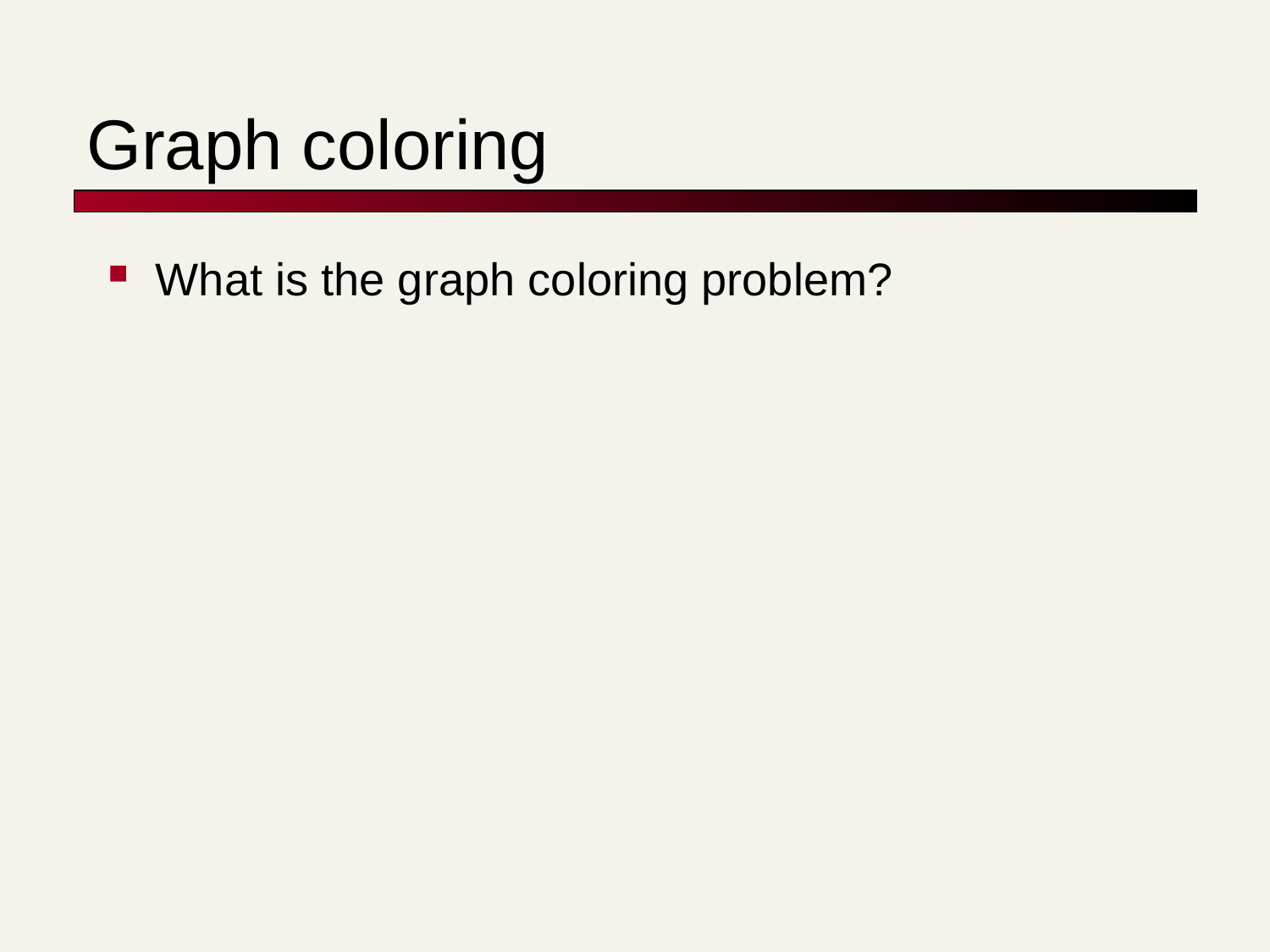

# Graph coloring
What is the graph coloring problem?